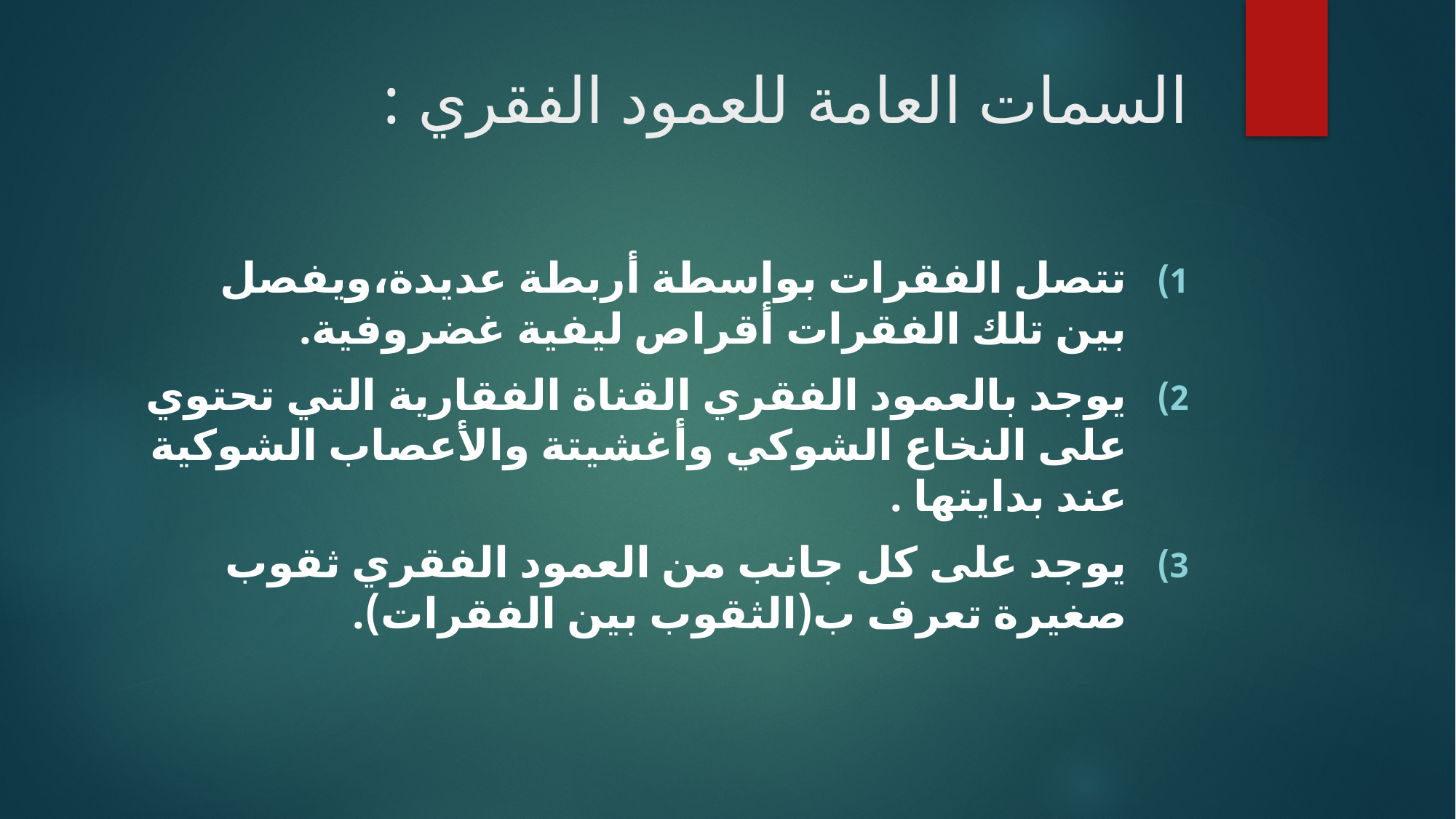

# السمات العامة للعمود الفقري :
تتصل الفقرات بواسطة أربطة عديدة،ويفصل بين تلك الفقرات أقراص ليفية غضروفية.
يوجد بالعمود الفقري القناة الفقارية التي تحتوي على النخاع الشوكي وأغشيتة والأعصاب الشوكية عند بدايتها .
يوجد على كل جانب من العمود الفقري ثقوب صغيرة تعرف ب(الثقوب بين الفقرات).